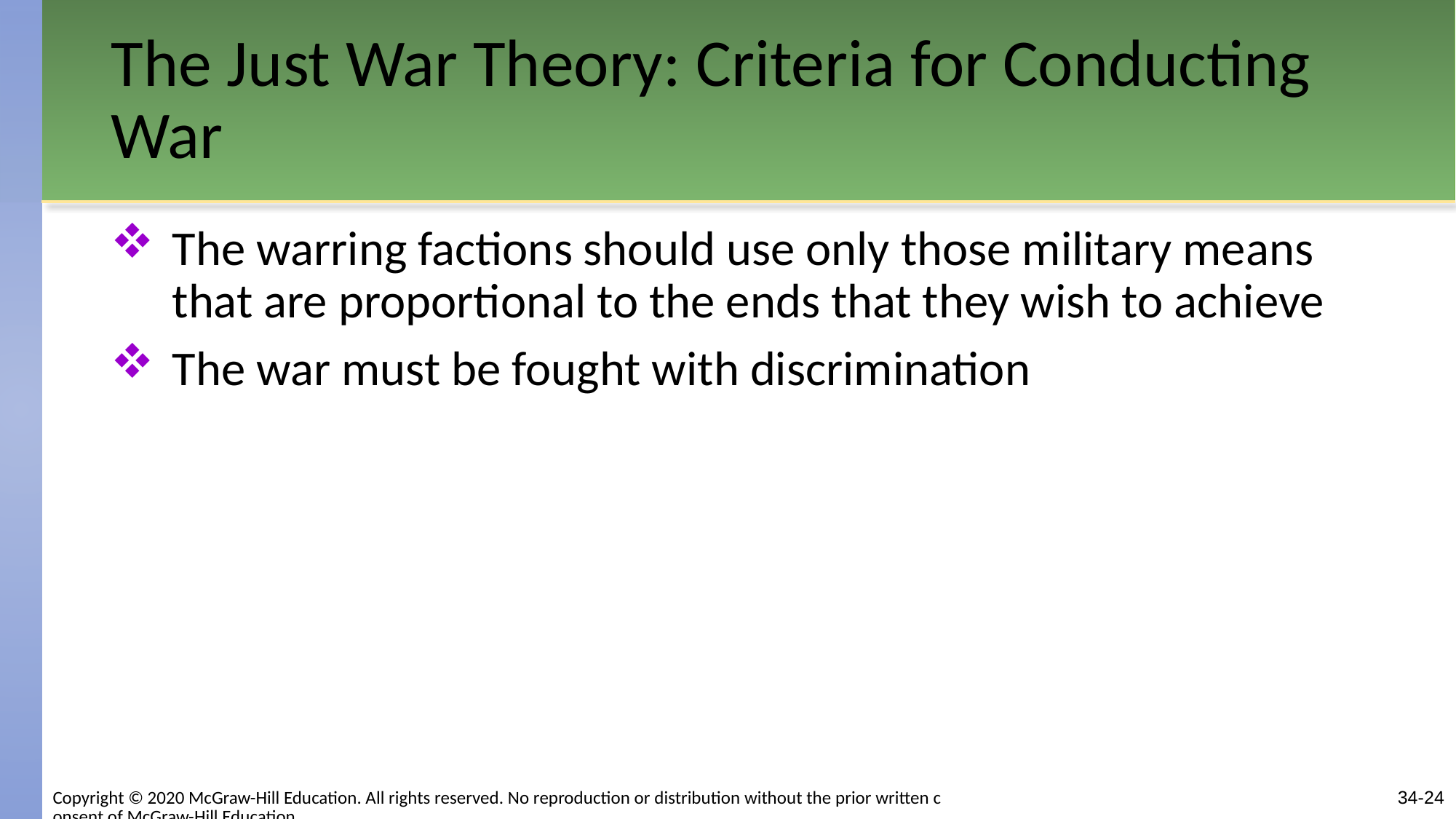

# The Just War Theory: Criteria for Conducting War
The warring factions should use only those military means that are proportional to the ends that they wish to achieve
The war must be fought with discrimination
Copyright © 2020 McGraw-Hill Education. All rights reserved. No reproduction or distribution without the prior written consent of McGraw-Hill Education.
34-24